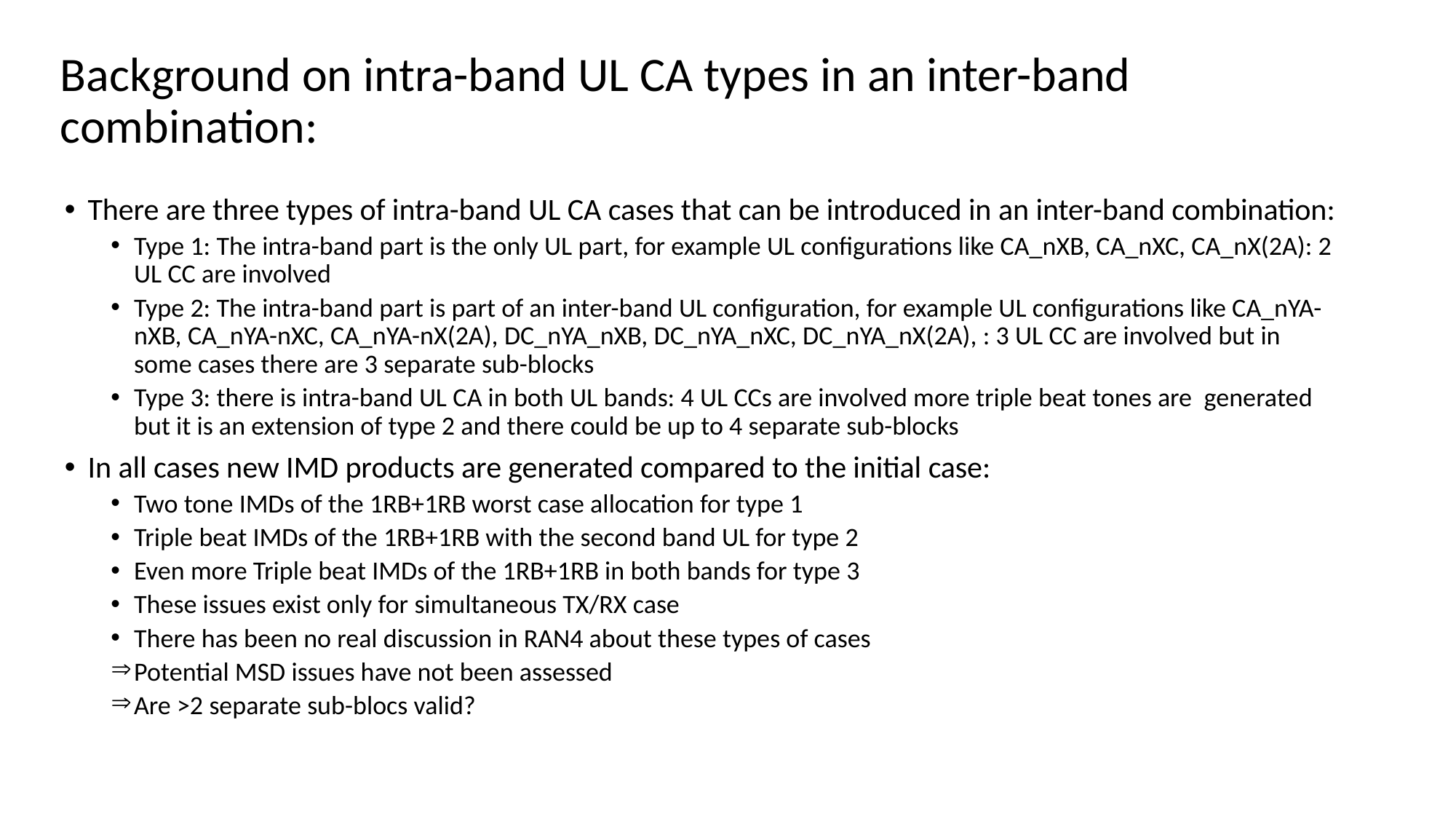

# Background on intra-band UL CA types in an inter-band combination:
There are three types of intra-band UL CA cases that can be introduced in an inter-band combination:
Type 1: The intra-band part is the only UL part, for example UL configurations like CA_nXB, CA_nXC, CA_nX(2A): 2 UL CC are involved
Type 2: The intra-band part is part of an inter-band UL configuration, for example UL configurations like CA_nYA-nXB, CA_nYA-nXC, CA_nYA-nX(2A), DC_nYA_nXB, DC_nYA_nXC, DC_nYA_nX(2A), : 3 UL CC are involved but in some cases there are 3 separate sub-blocks
Type 3: there is intra-band UL CA in both UL bands: 4 UL CCs are involved more triple beat tones are  generated but it is an extension of type 2 and there could be up to 4 separate sub-blocks
In all cases new IMD products are generated compared to the initial case:
Two tone IMDs of the 1RB+1RB worst case allocation for type 1
Triple beat IMDs of the 1RB+1RB with the second band UL for type 2
Even more Triple beat IMDs of the 1RB+1RB in both bands for type 3
These issues exist only for simultaneous TX/RX case
There has been no real discussion in RAN4 about these types of cases
Potential MSD issues have not been assessed
Are >2 separate sub-blocs valid?